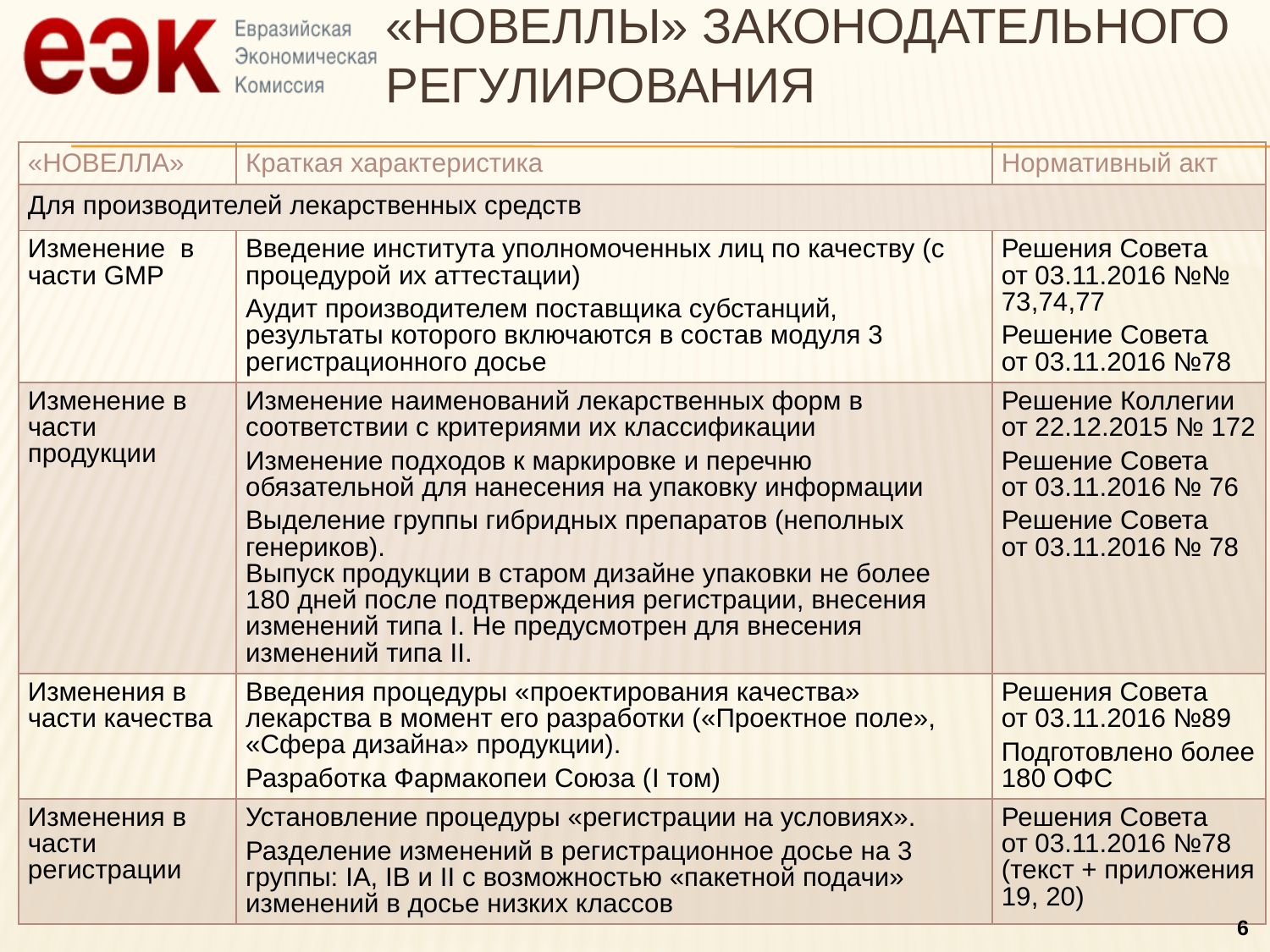

# «Новеллы» законодательного регулирования
| «НОВЕЛЛА» | Краткая характеристика | Нормативный акт |
| --- | --- | --- |
| Для производителей лекарственных средств |  |  |
| Изменение в части GMP | Введение института уполномоченных лиц по качеству (с процедурой их аттестации) Аудит производителем поставщика субстанций, результаты которого включаются в состав модуля 3 регистрационного досье | Решения Совета от 03.11.2016 №№ 73,74,77 Решение Совета от 03.11.2016 №78 |
| Изменение в части продукции | Изменение наименований лекарственных форм в соответствии с критериями их классификации Изменение подходов к маркировке и перечню обязательной для нанесения на упаковку информации Выделение группы гибридных препаратов (неполных генериков). Выпуск продукции в старом дизайне упаковки не более 180 дней после подтверждения регистрации, внесения изменений типа I. Не предусмотрен для внесения изменений типа II. | Решение Коллегии от 22.12.2015 № 172 Решение Совета от 03.11.2016 № 76 Решение Совета от 03.11.2016 № 78 |
| Изменения в части качества | Введения процедуры «проектирования качества» лекарства в момент его разработки («Проектное поле», «Сфера дизайна» продукции). Разработка Фармакопеи Союза (I том) | Решения Совета от 03.11.2016 №89 Подготовлено более 180 ОФС |
| Изменения в части регистрации | Установление процедуры «регистрации на условиях». Разделение изменений в регистрационное досье на 3 группы: IA, IB и II с возможностью «пакетной подачи» изменений в досье низких классов | Решения Совета от 03.11.2016 №78 (текст + приложения 19, 20) |
6